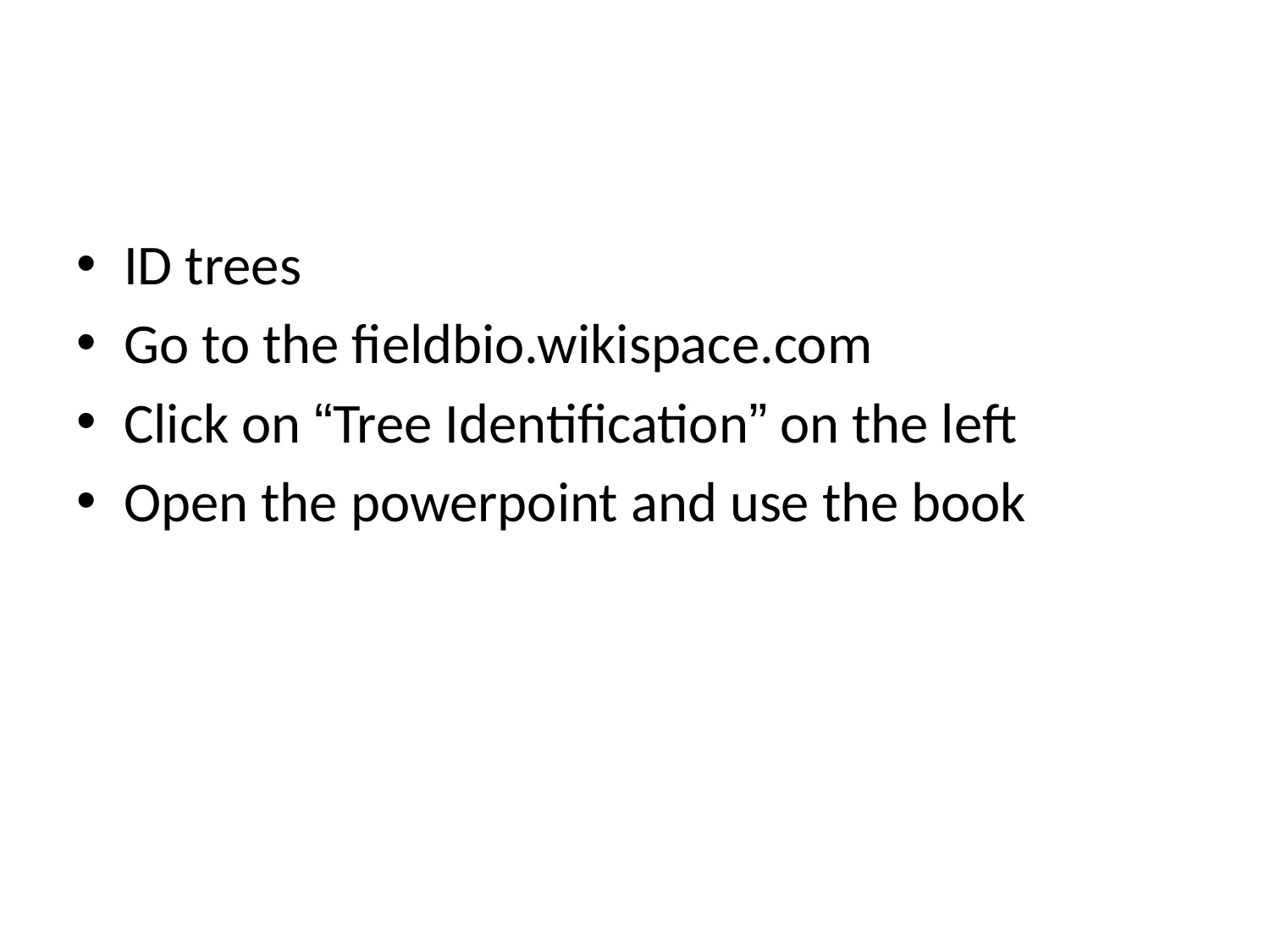

#
ID trees
Go to the fieldbio.wikispace.com
Click on “Tree Identification” on the left
Open the powerpoint and use the book